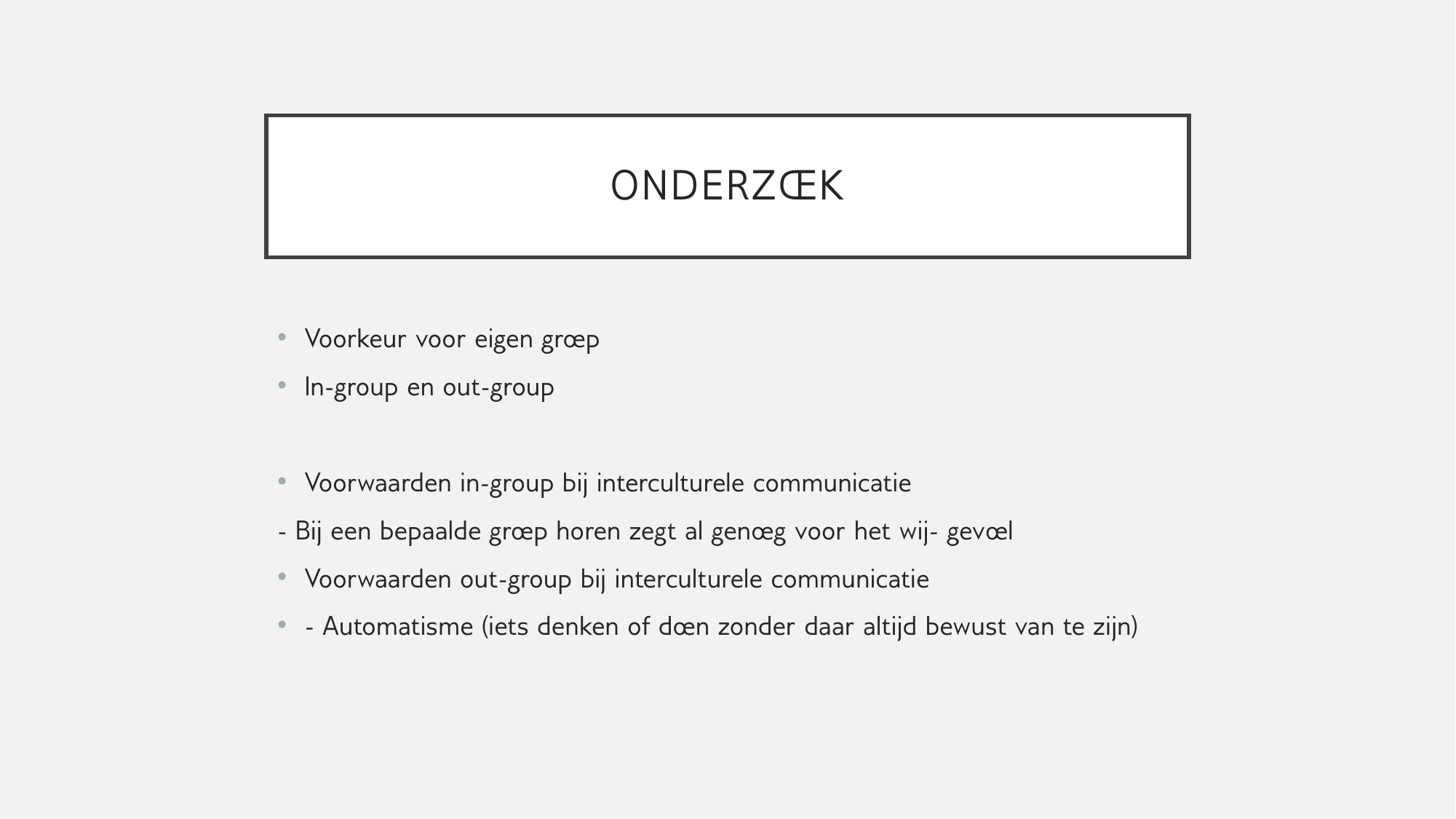

# Onderzoek
Voorkeur voor eigen groep
In-group en out-group

Voorwaarden in-group bij interculturele communicatie
- Bij een bepaalde groep horen zegt al genoeg voor het wij- gevoel
Voorwaarden out-group bij interculturele communicatie
- Automatisme (iets denken of doen zonder daar altijd bewust van te zijn)